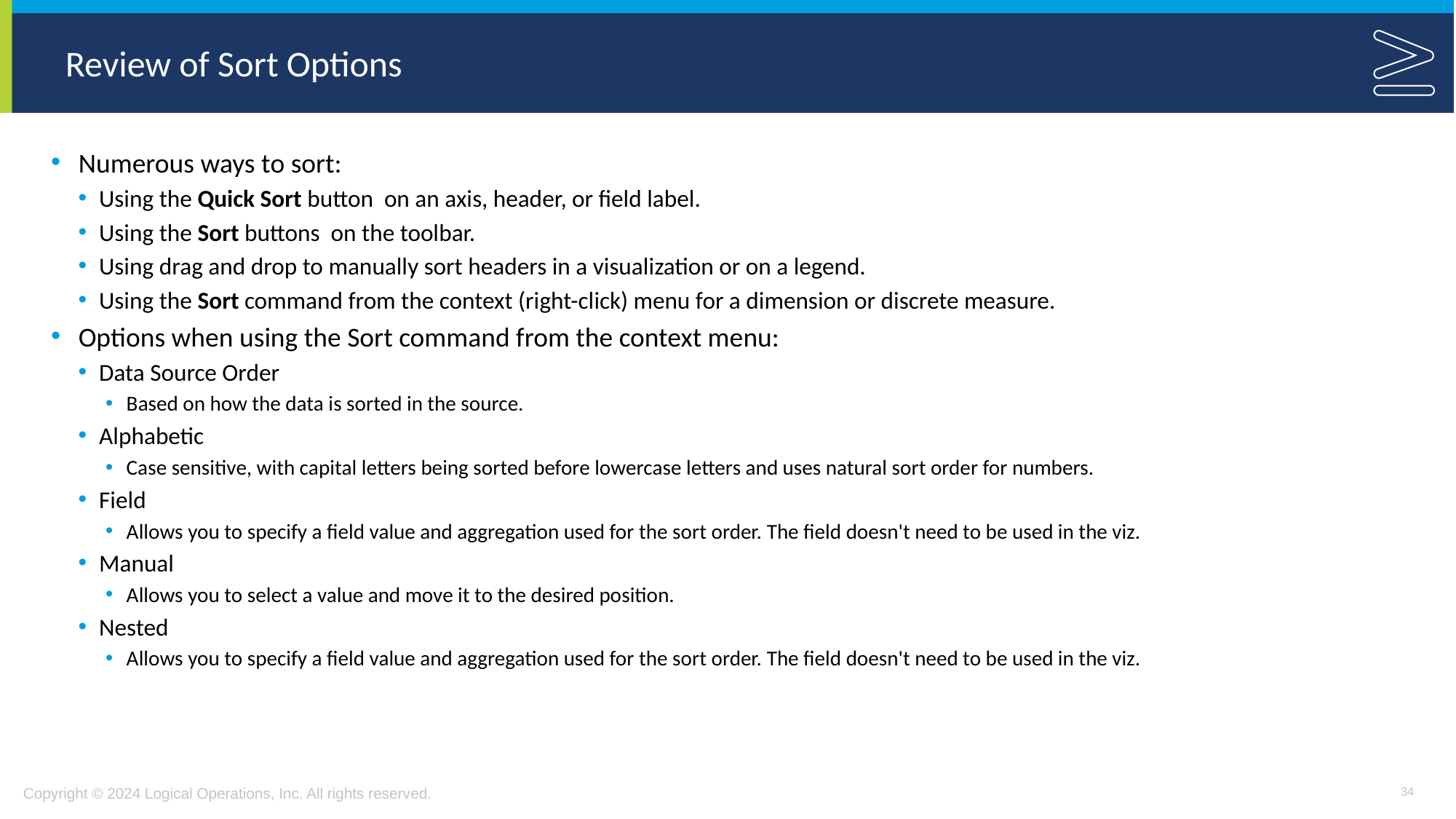

# Review of Sort Options
Numerous ways to sort:
Using the Quick Sort button  on an axis, header, or field label.
Using the Sort buttons  on the toolbar.
Using drag and drop to manually sort headers in a visualization or on a legend.
Using the Sort command from the context (right-click) menu for a dimension or discrete measure.
Options when using the Sort command from the context menu:
Data Source Order
Based on how the data is sorted in the source.
Alphabetic
Case sensitive, with capital letters being sorted before lowercase letters and uses natural sort order for numbers.
Field
Allows you to specify a field value and aggregation used for the sort order. The field doesn't need to be used in the viz.
Manual
Allows you to select a value and move it to the desired position.
Nested
Allows you to specify a field value and aggregation used for the sort order. The field doesn't need to be used in the viz.
34